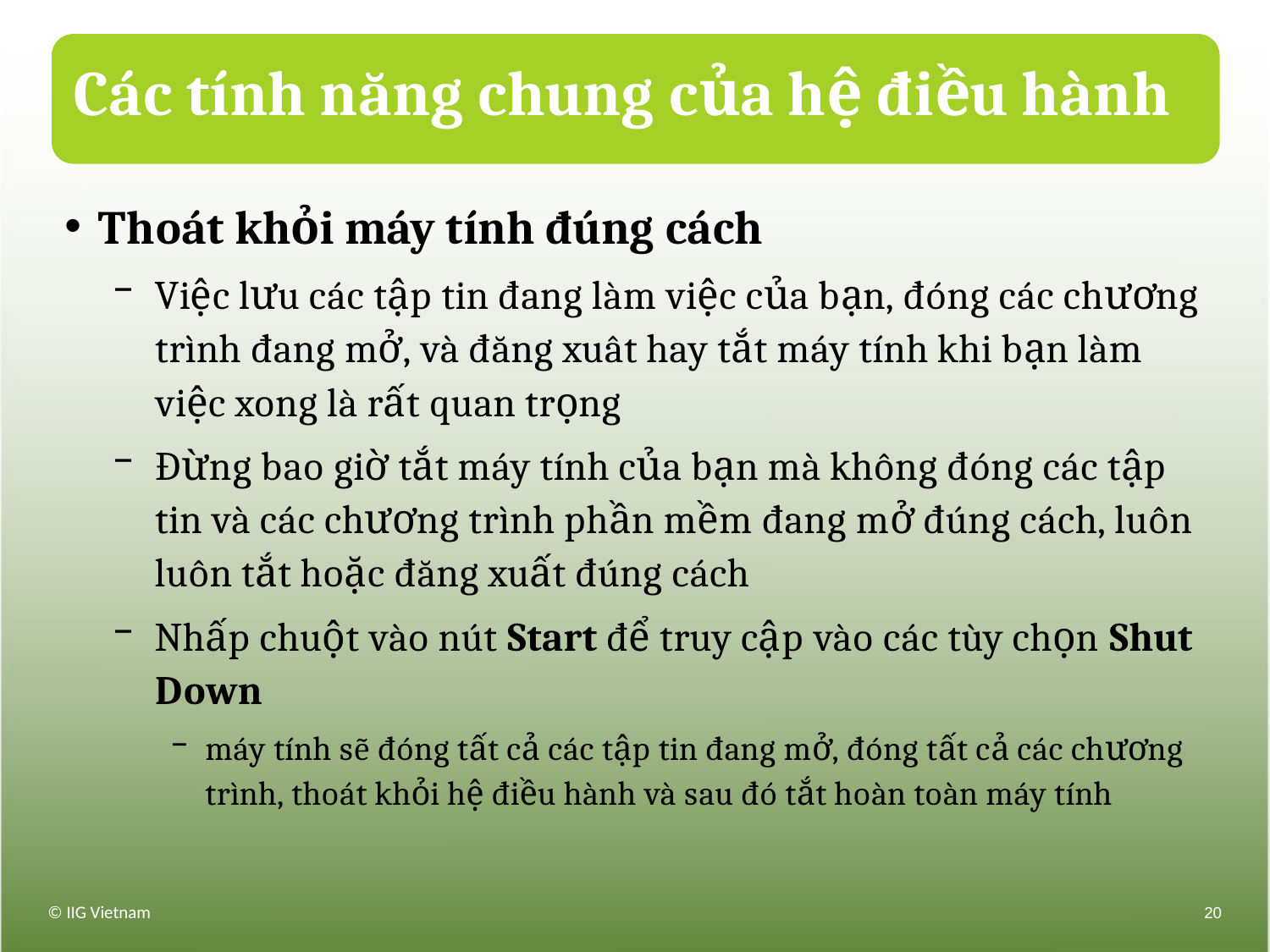

# Các tính năng chung của hệ điều hành
Thoát khỏi máy tính đúng cách
Việc lưu các tập tin đang làm việc của bạn, đóng các chương trình đang mở, và đăng xuât hay tắt máy tính khi bạn làm việc xong là rất quan trọng
Đừng bao giờ tắt máy tính của bạn mà không đóng các tập tin và các chương trình phần mềm đang mở đúng cách, luôn luôn tắt hoặc đăng xuất đúng cách
Nhấp chuột vào nút Start để truy cập vào các tùy chọn Shut Down
máy tính sẽ đóng tất cả các tập tin đang mở, đóng tất cả các chương trình, thoát khỏi hệ điều hành và sau đó tắt hoàn toàn máy tính
© IIG Vietnam
20